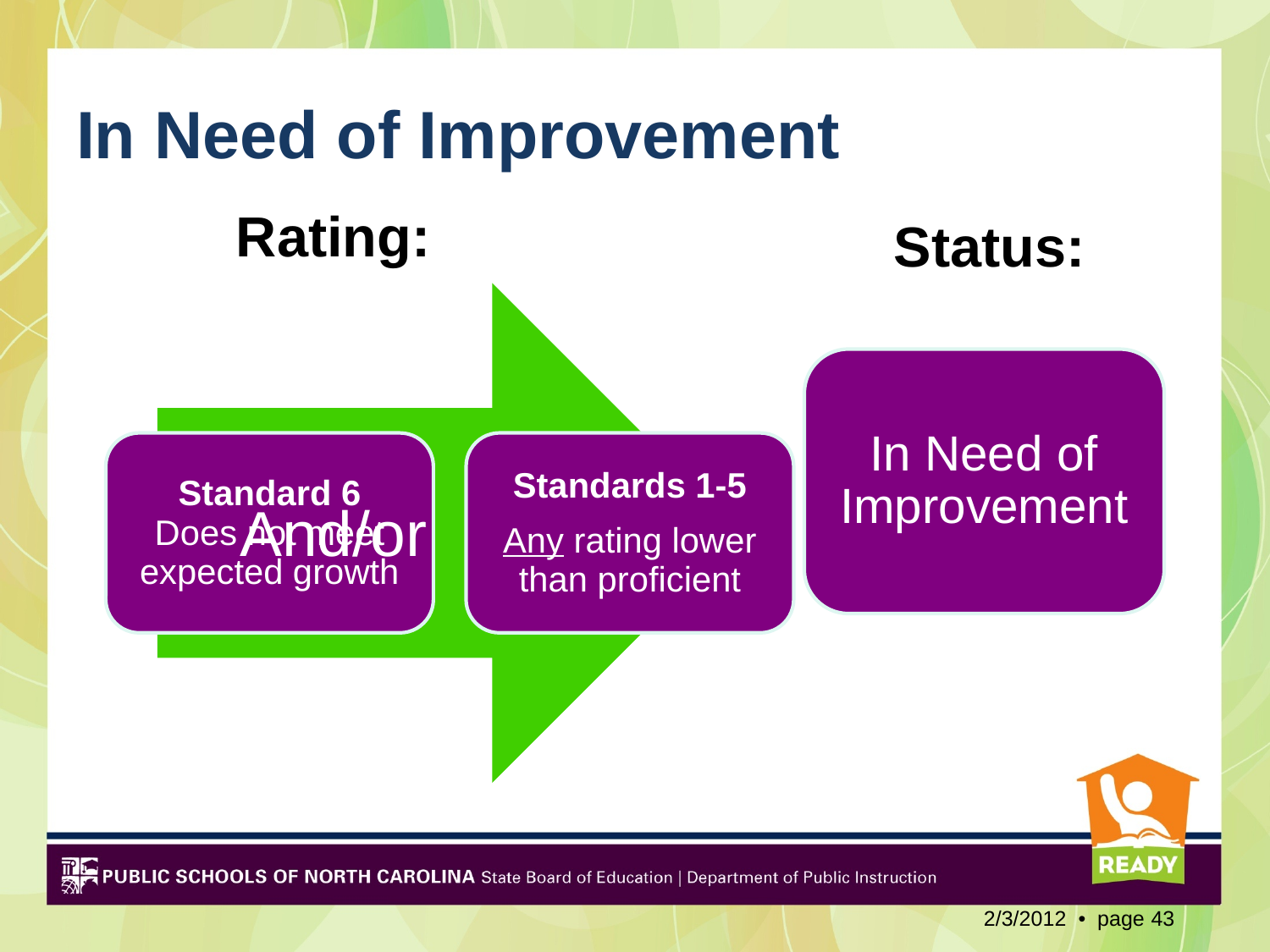

# In Need of Improvement
Rating:
Status:

Standard 6
Does not meet expected growth
Standards 1-5
Any rating lower than proficient

In Need of Improvement
And/or
2/3/2012  •  page 43